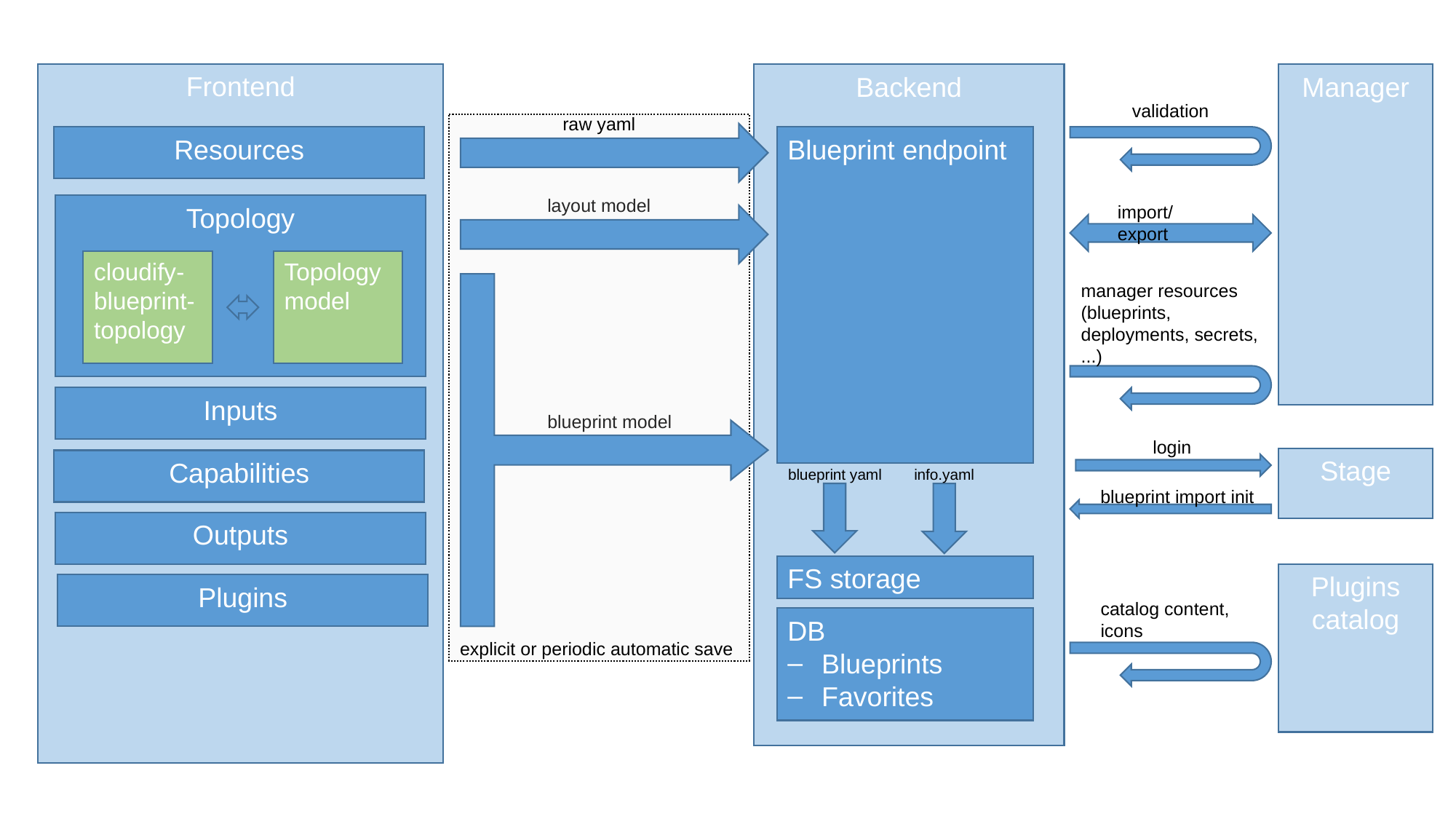

Manager
Frontend
Backend
validation
raw yaml

Resources
Blueprint endpoint
layout model
import/export
Topology

cloudify-blueprint-topology
Topology model

manager resources (blueprints, deployments, secrets, ...)

Inputs
blueprint model
login
Stage
Capabilities

info.yaml
blueprint yaml
blueprint import init

Outputs
FS storage

Plugins catalog
Plugins
catalog content,
icons
DB
Blueprints
Favorites
explicit or periodic automatic save